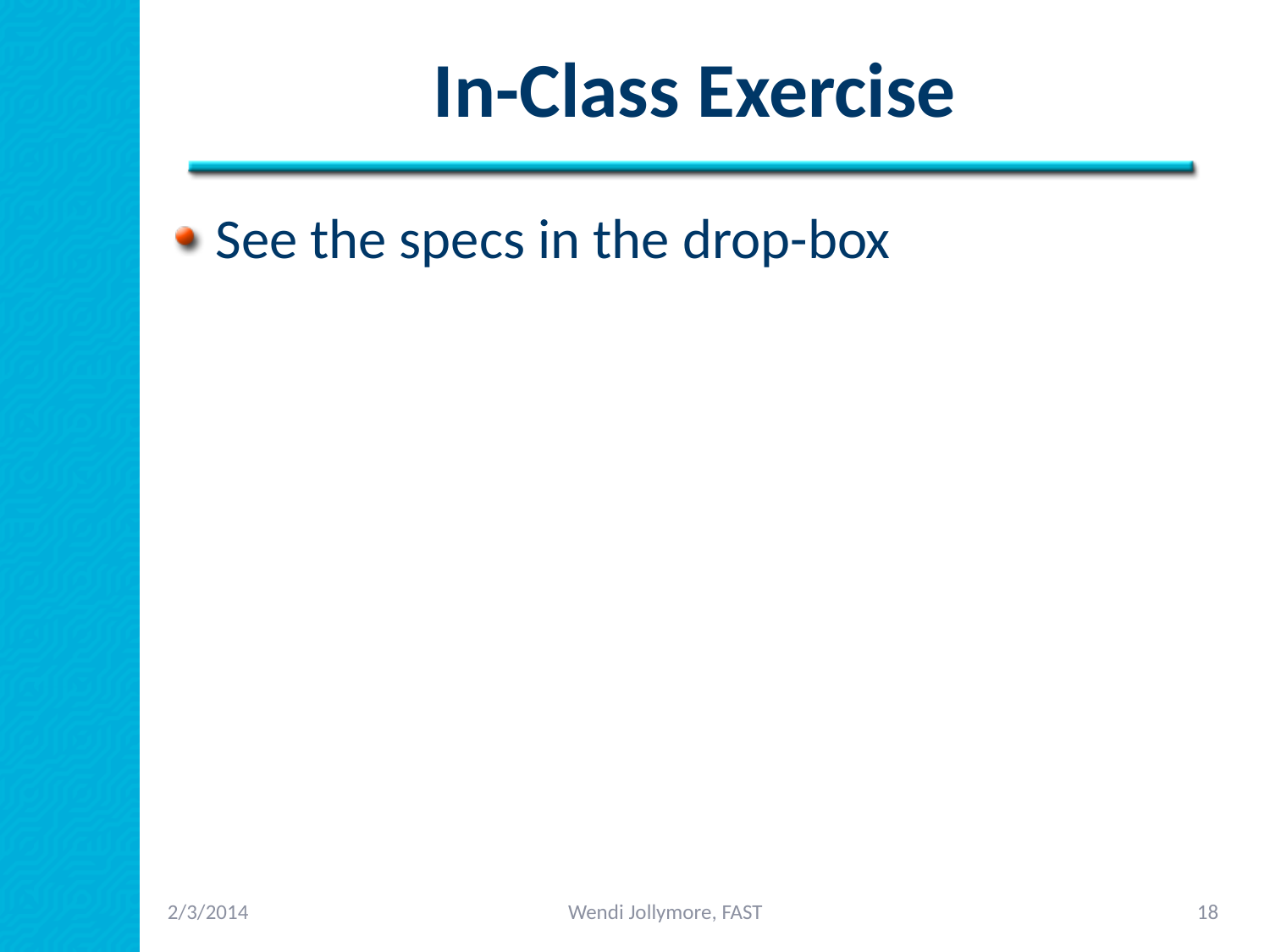

# In-Class Exercise
See the specs in the drop-box
2/3/2014
Wendi Jollymore, FAST
18